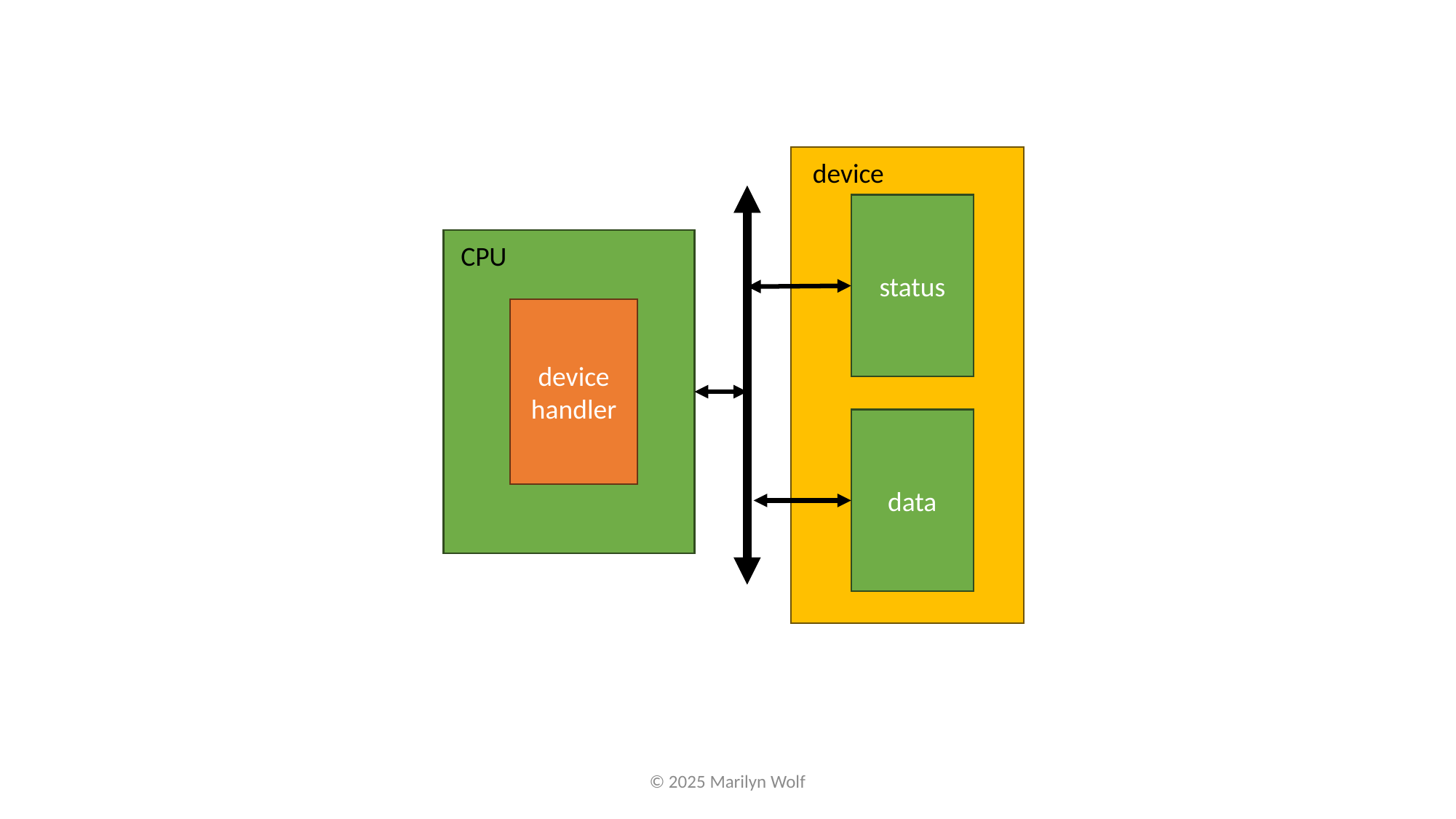

device
status

CPU
device handler
data
© 2025 Marilyn Wolf